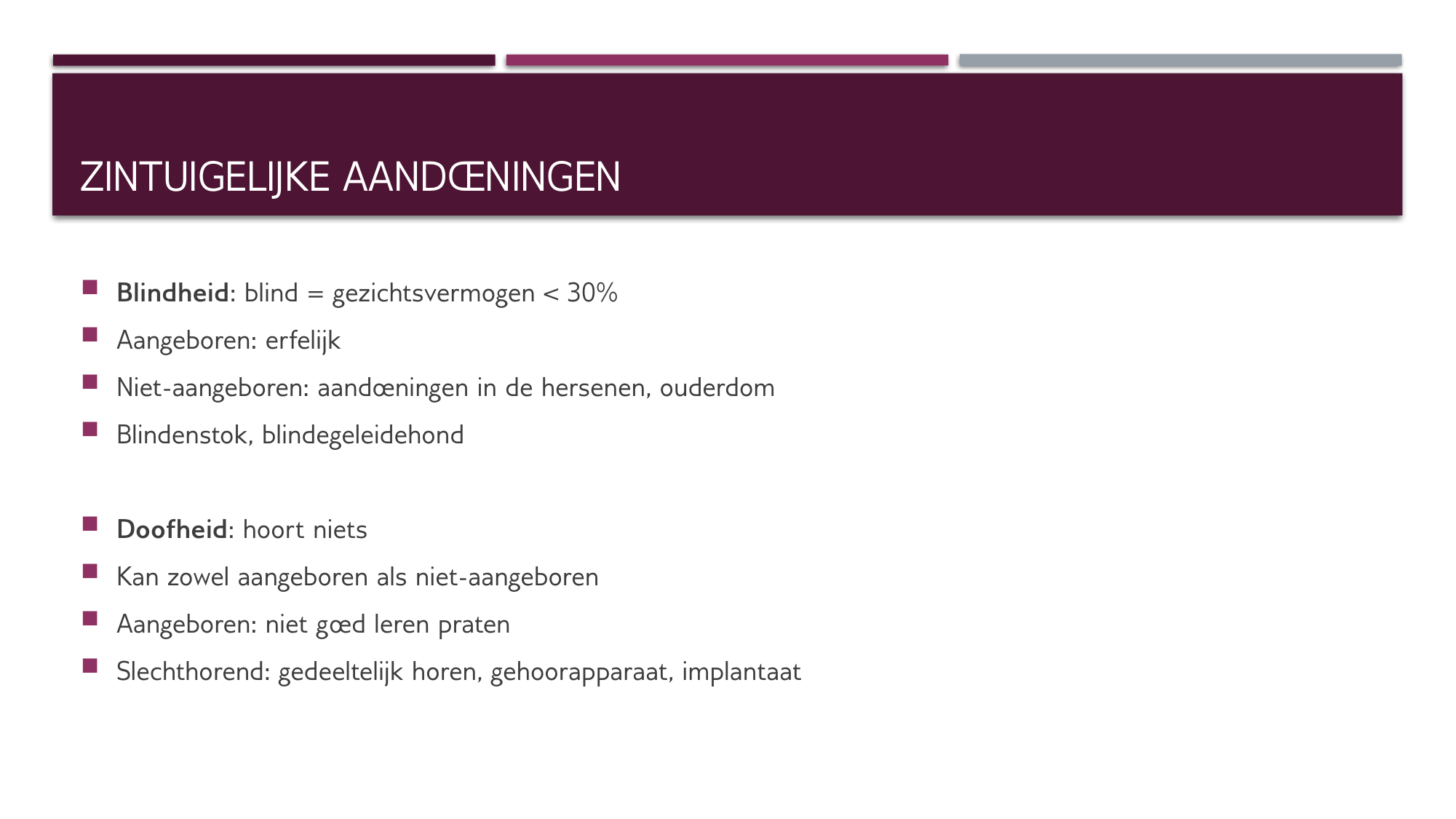

# Zintuigelijke aandoeningen
Blindheid: blind = gezichtsvermogen < 30%
Aangeboren: erfelijk
Niet-aangeboren: aandoeningen in de hersenen, ouderdom
Blindenstok, blindegeleidehond

Doofheid: hoort niets
Kan zowel aangeboren als niet-aangeboren
Aangeboren: niet goed leren praten
Slechthorend: gedeeltelijk horen, gehoorapparaat, implantaat